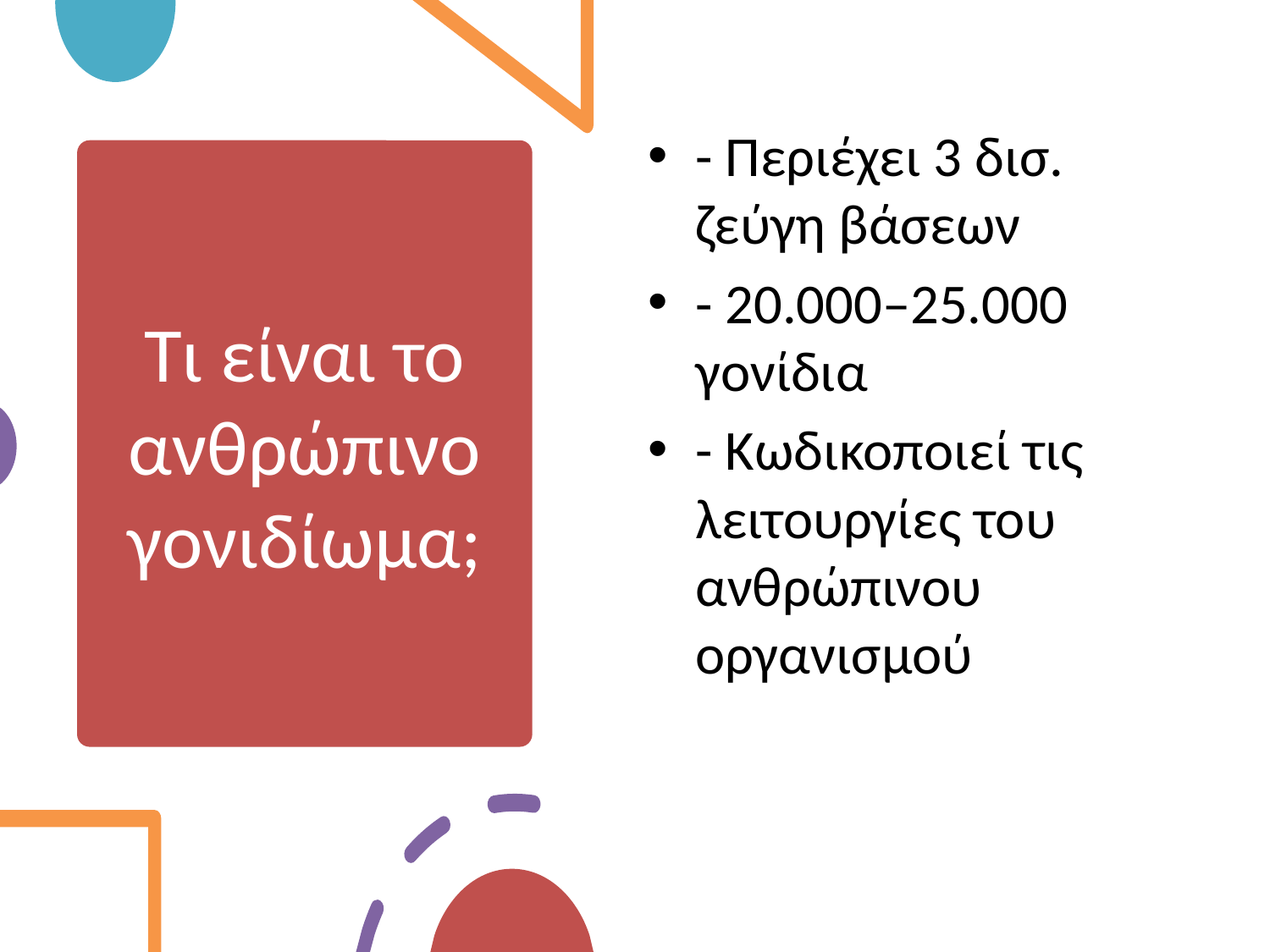

- Περιέχει 3 δισ. ζεύγη βάσεων
- 20.000–25.000 γονίδια
- Κωδικοποιεί τις λειτουργίες του ανθρώπινου οργανισμού

# Τι είναι το ανθρώπινο γονιδίωμα;